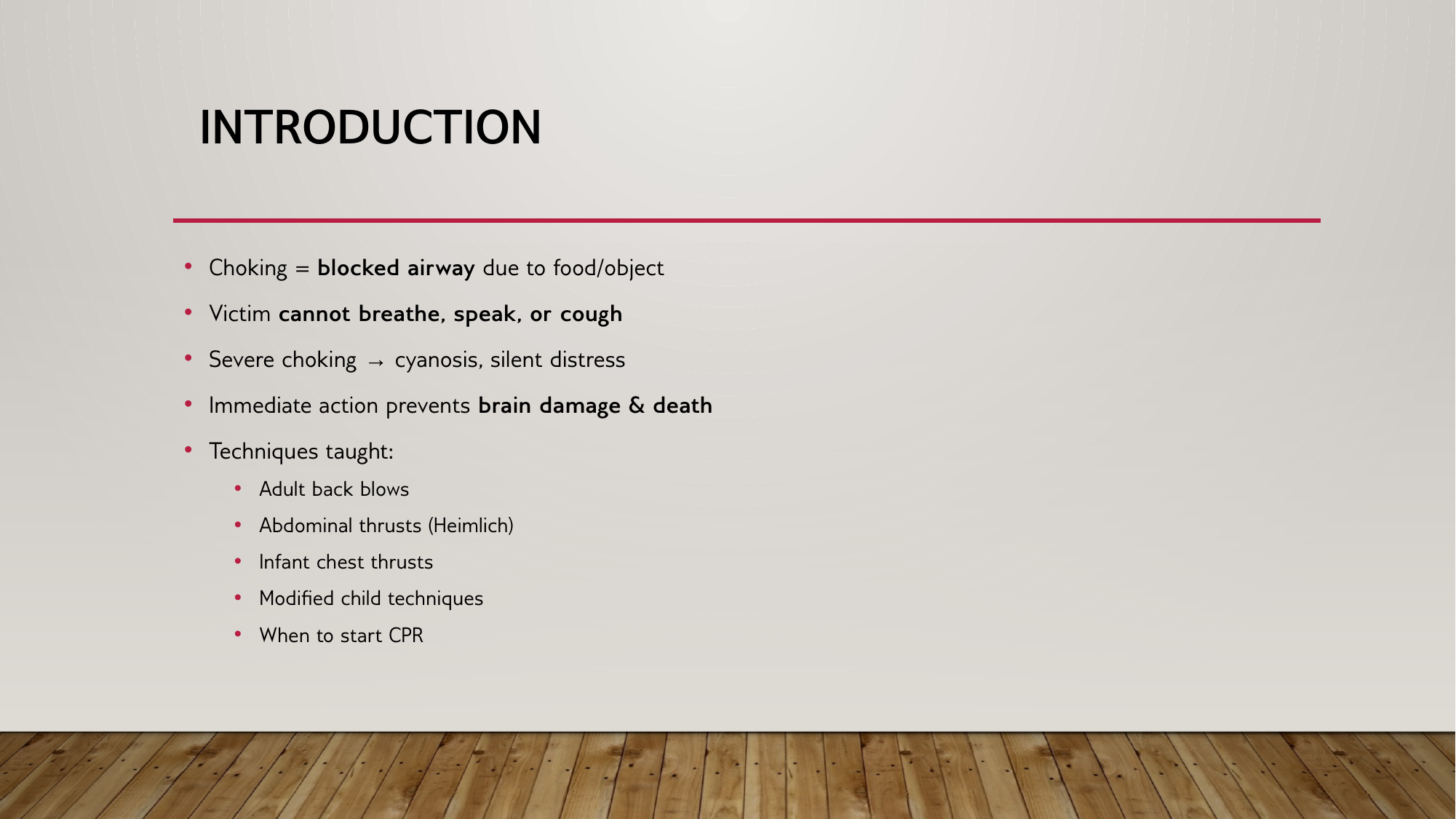

# Introduction
Choking = blocked airway due to food/object
Victim cannot breathe, speak, or cough
Severe choking → cyanosis, silent distress
Immediate action prevents brain damage & death
Techniques taught:
Adult back blows
Abdominal thrusts (Heimlich)
Infant chest thrusts
Modified child techniques
When to start CPR